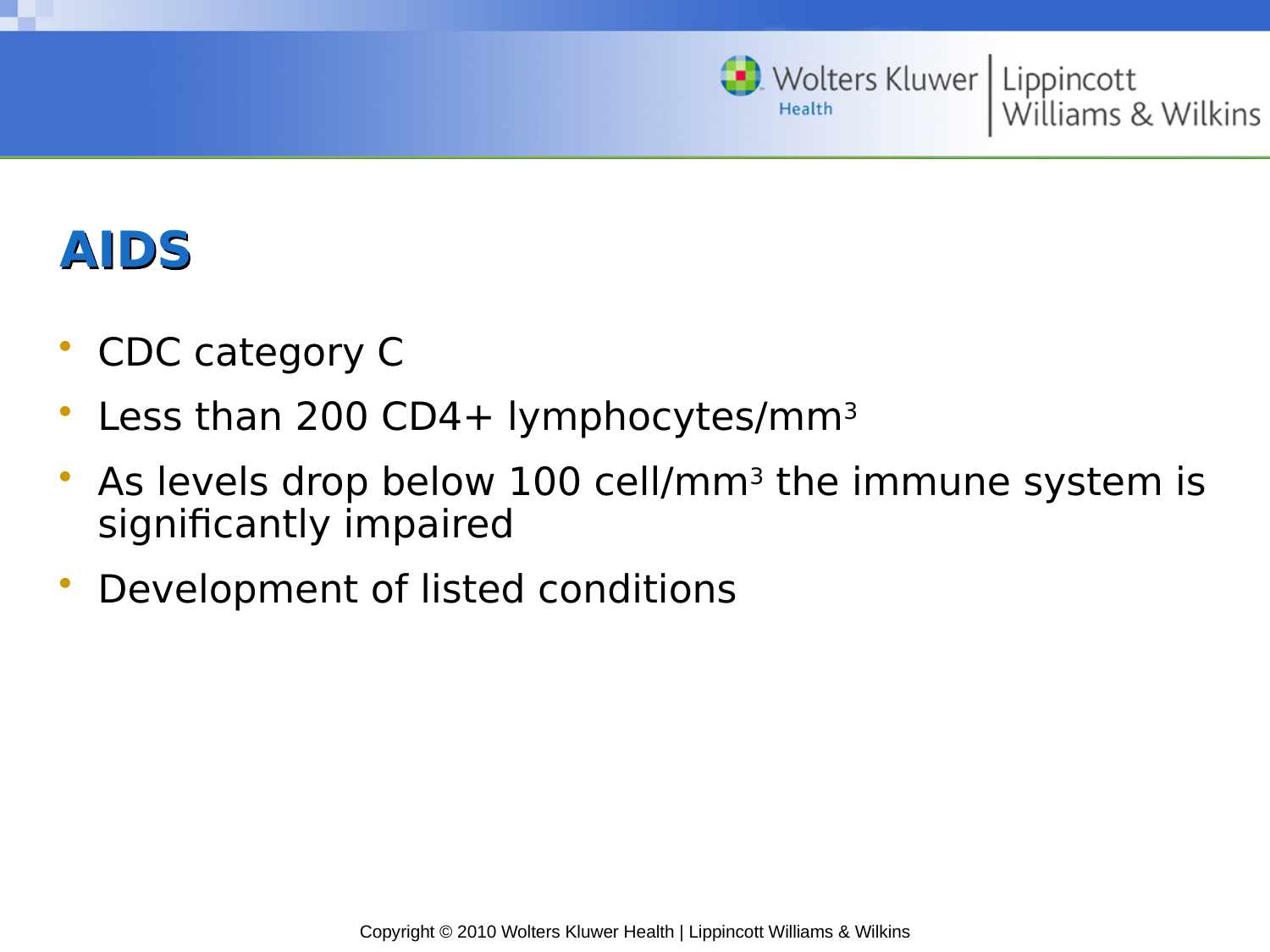

# AIDS
CDC category C
Less than 200 CD4+ lymphocytes/mm3
As levels drop below 100 cell/mm3 the immune system is significantly impaired
Development of listed conditions